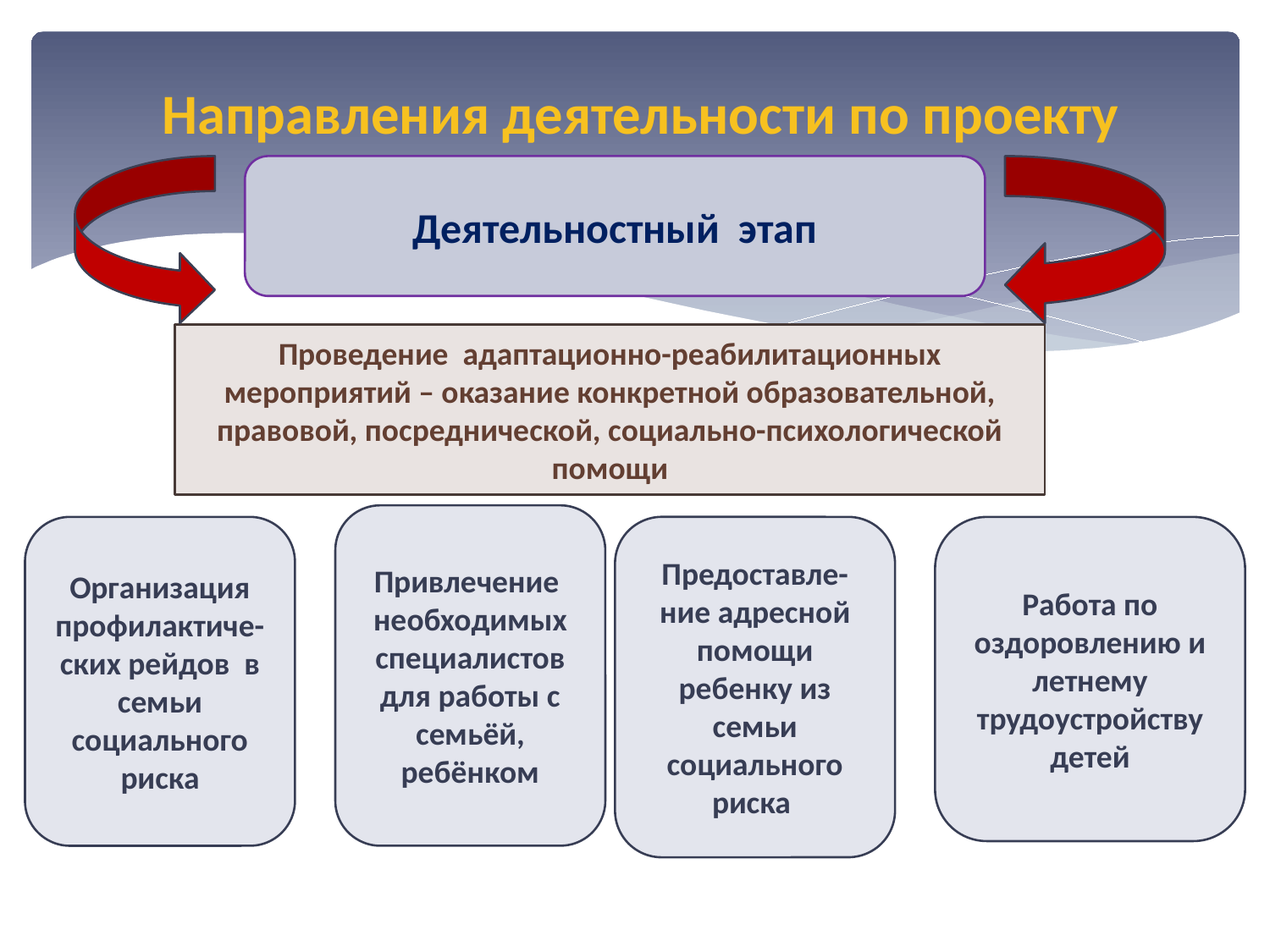

# Направления деятельности по проекту

Деятельностный  этап

Проведение  адаптационно-реабилитационных мероприятий – оказание конкретной образовательной, правовой, посреднической, социально-психологической помощи

Привлечение  необходимых специалистов для работы с семьёй, ребёнком
Организация профилактиче-ских рейдов  в семьи социального риска
Предоставле-ние адресной помощи ребенку из семьи социального риска
Работа по оздоровлению и летнему трудоустройству детей